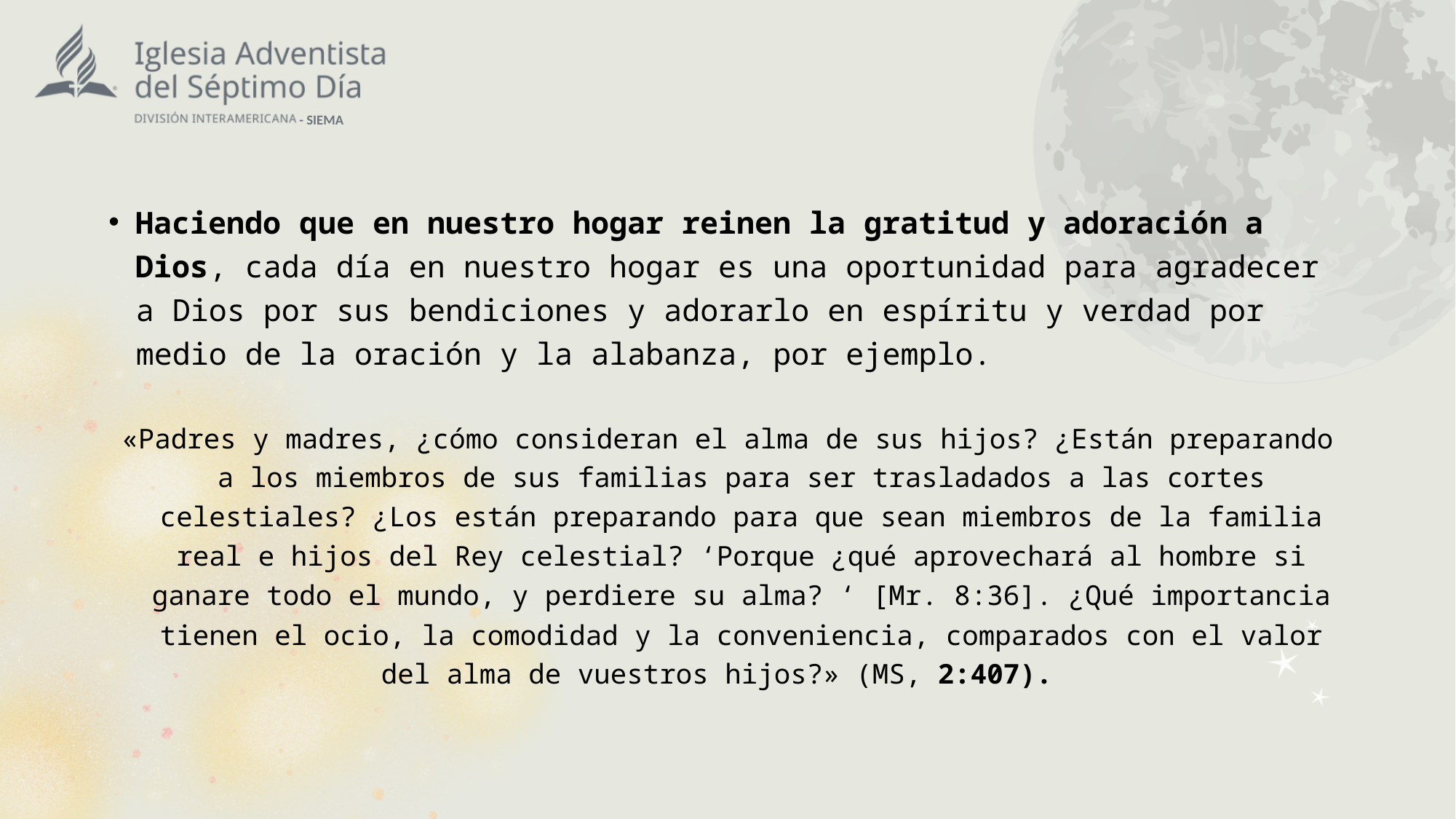

- SIEMA
Haciendo que en nuestro hogar reinen la gratitud y adoración a Dios, cada día en nuestro hogar es una oportunidad para agradecer a Dios por sus bendiciones y adorarlo en espíritu y verdad por medio de la oración y la alabanza, por ejemplo.

«Padres y madres, ¿cómo consideran el alma de sus hijos? ¿Están preparando a los miembros de sus familias para ser trasladados a las cortes celestiales? ¿Los están preparando para que sean miembros de la familia real e hijos del Rey celestial? ‘Porque ¿qué aprovechará al hombre si ganare todo el mundo, y perdiere su alma? ‘ [Mr. 8:36]. ¿Qué importancia tienen el ocio, la comodidad y la conveniencia, comparados con el valor del alma de vuestros hijos?» (MS, 2:407).